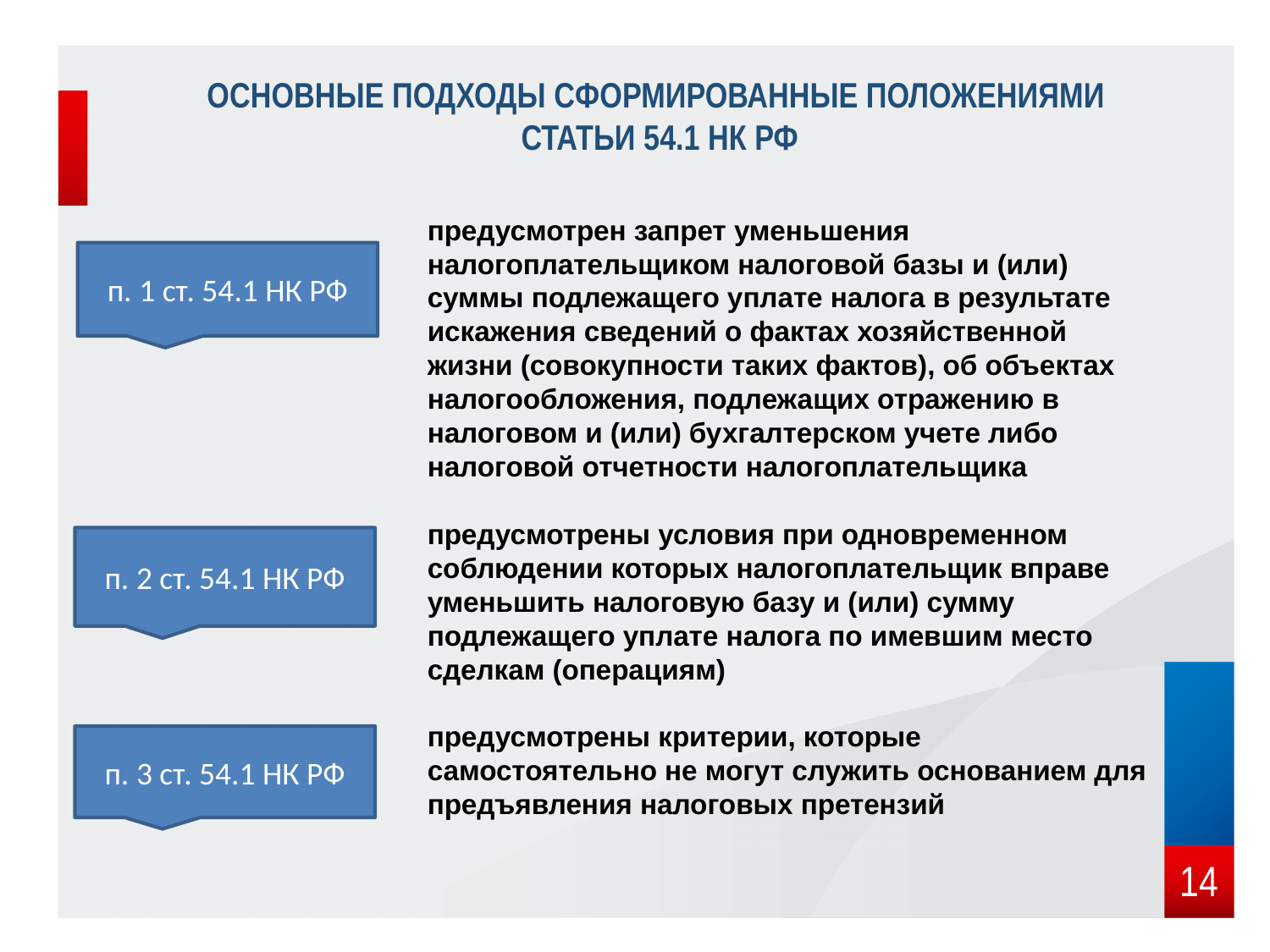

# Основные подходы сформированные положениями статьи 54.1 НК РФ
предусмотрен запрет уменьшения налогоплательщиком налоговой базы и (или) суммы подлежащего уплате налога в результате искажения сведений о фактах хозяйственной жизни (совокупности таких фактов), об объектах налогообложения, подлежащих отражению в налоговом и (или) бухгалтерском учете либо налоговой отчетности налогоплательщика

предусмотрены условия при одновременном соблюдении которых налогоплательщик вправе уменьшить налоговую базу и (или) сумму подлежащего уплате налога по имевшим место сделкам (операциям)

предусмотрены критерии, которые самостоятельно не могут служить основанием для предъявления налоговых претензий
п. 1 ст. 54.1 НК РФ

п. 2 ст. 54.1 НК РФ
п. 3 ст. 54.1 НК РФ
14